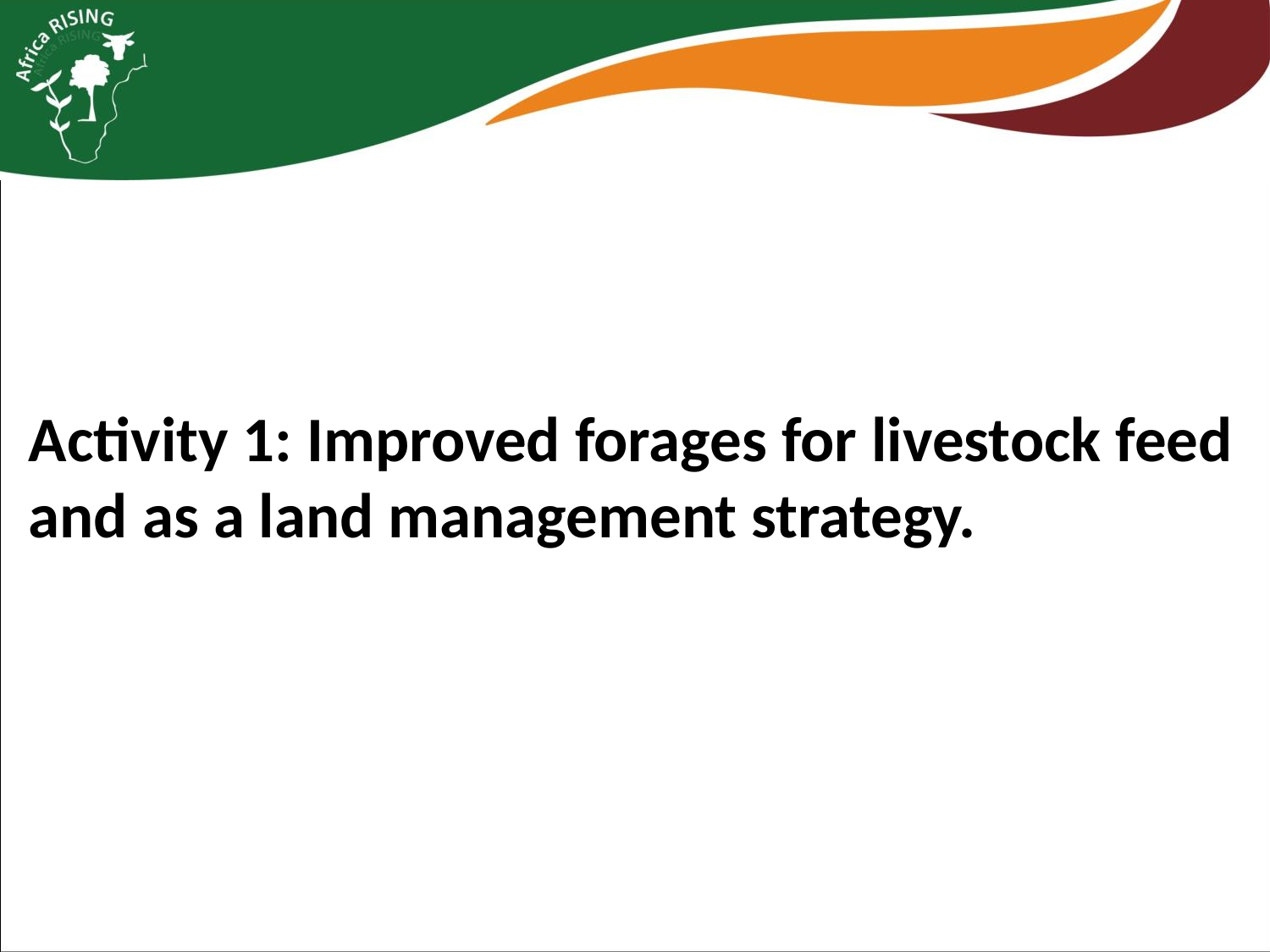

Activity 1: Improved forages for livestock feed and as a land management strategy.